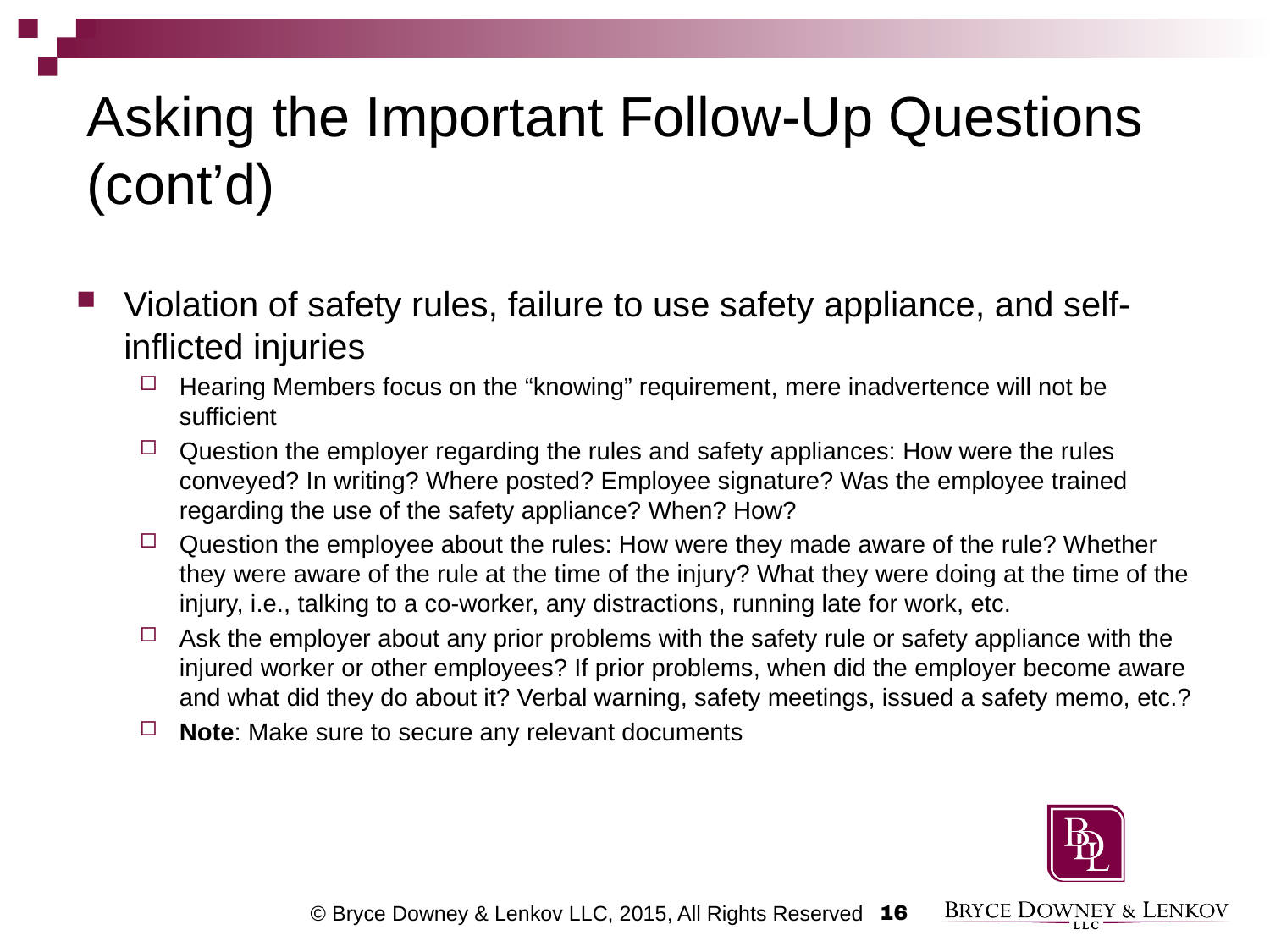

Violation of safety rules, failure to use safety appliance, and self-inflicted injuries
Hearing Members focus on the “knowing” requirement, mere inadvertence will not be sufficient
Question the employer regarding the rules and safety appliances: How were the rules conveyed? In writing? Where posted? Employee signature? Was the employee trained regarding the use of the safety appliance? When? How?
Question the employee about the rules: How were they made aware of the rule? Whether they were aware of the rule at the time of the injury? What they were doing at the time of the injury, i.e., talking to a co-worker, any distractions, running late for work, etc.
Ask the employer about any prior problems with the safety rule or safety appliance with the injured worker or other employees? If prior problems, when did the employer become aware and what did they do about it? Verbal warning, safety meetings, issued a safety memo, etc.?
Note: Make sure to secure any relevant documents
Asking the Important Follow-Up Questions (cont’d)
16